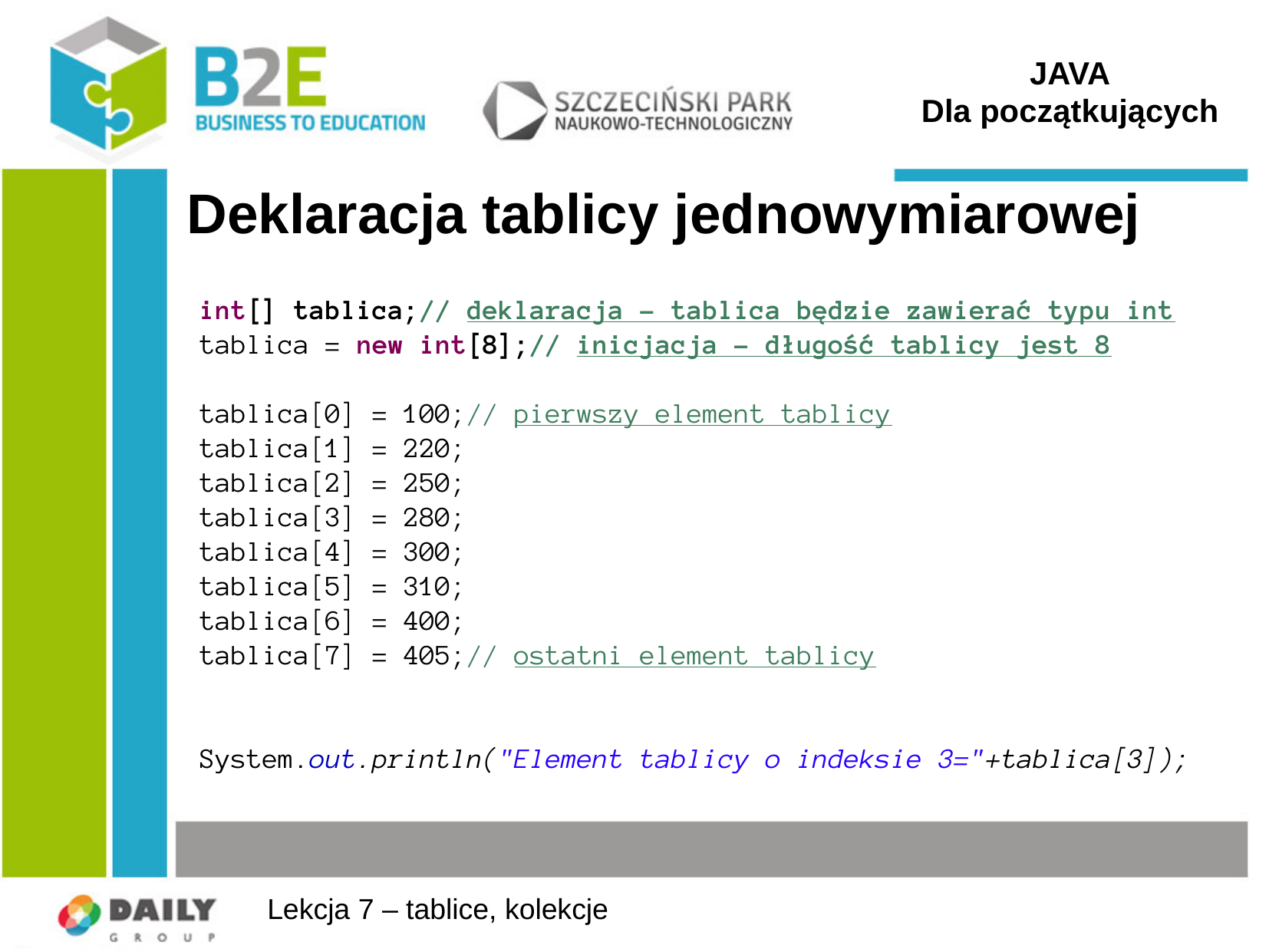

JAVA
Dla początkujących
# Deklaracja tablicy jednowymiarowej
int[] tablica;// deklaracja - tablica będzie zawierać typu int
tablica = new int[8];// inicjacja - długość tablicy jest 8

tablica[0] = 100;// pierwszy element tablicy
tablica[1] = 220;
tablica[2] = 250;
tablica[3] = 280;
tablica[4] = 300;
tablica[5] = 310;
tablica[6] = 400;
tablica[7] = 405;// ostatni element tablicy

System.out.println("Element tablicy o indeksie 3="+tablica[3]);
Lekcja 7 – tablice, kolekcje